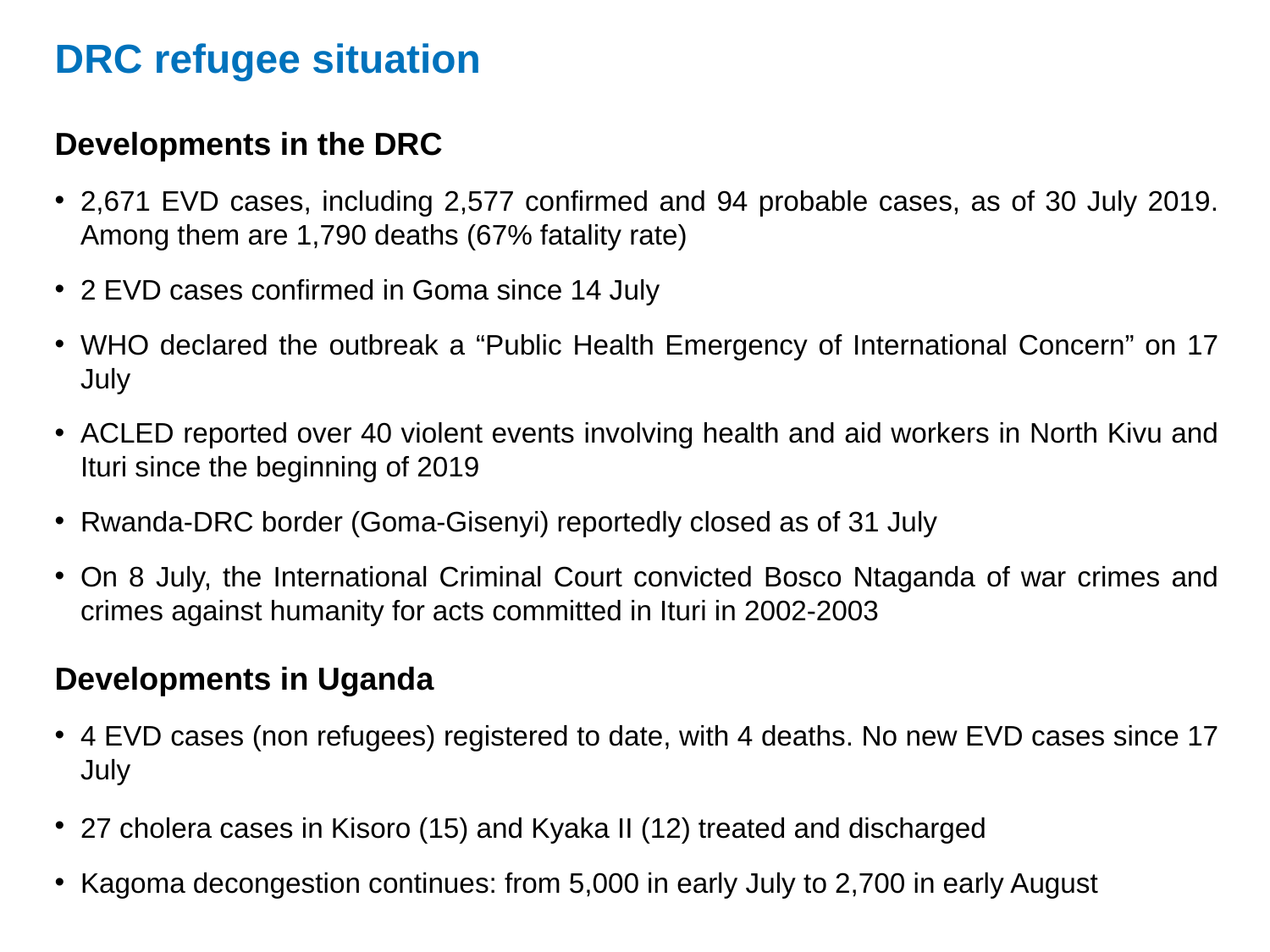

DRC refugee situation
Developments in the DRC
2,671 EVD cases, including 2,577 confirmed and 94 probable cases, as of 30 July 2019. Among them are 1,790 deaths (67% fatality rate)
2 EVD cases confirmed in Goma since 14 July
WHO declared the outbreak a “Public Health Emergency of International Concern” on 17 July
ACLED reported over 40 violent events involving health and aid workers in North Kivu and Ituri since the beginning of 2019
Rwanda-DRC border (Goma-Gisenyi) reportedly closed as of 31 July
On 8 July, the International Criminal Court convicted Bosco Ntaganda of war crimes and crimes against humanity for acts committed in Ituri in 2002-2003
Developments in Uganda
4 EVD cases (non refugees) registered to date, with 4 deaths. No new EVD cases since 17 July
27 cholera cases in Kisoro (15) and Kyaka II (12) treated and discharged
Kagoma decongestion continues: from 5,000 in early July to 2,700 in early August